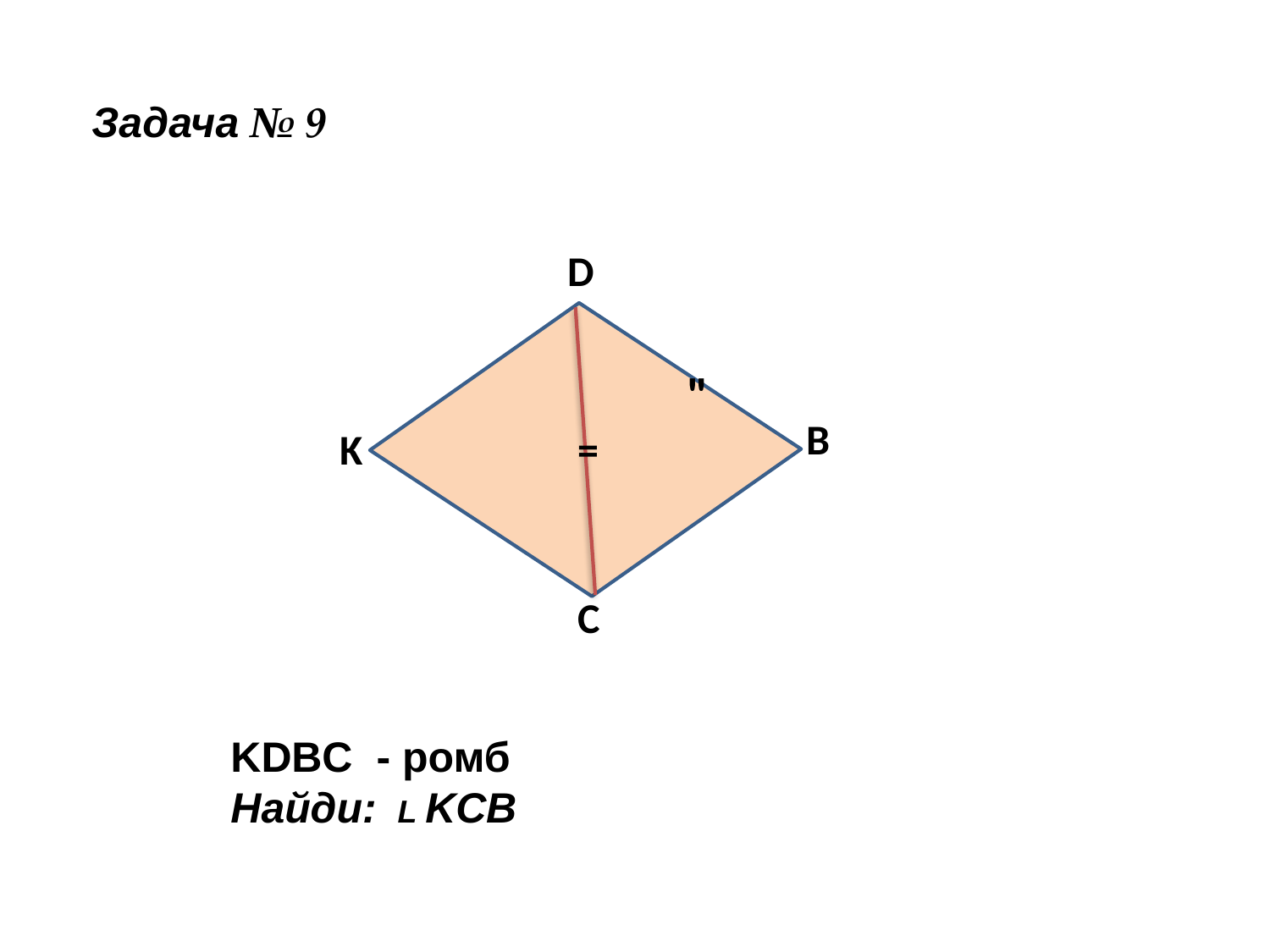

Задача № 9
D

"
B
K
=
C
KDBC  - ромб
Найди:  L KCB